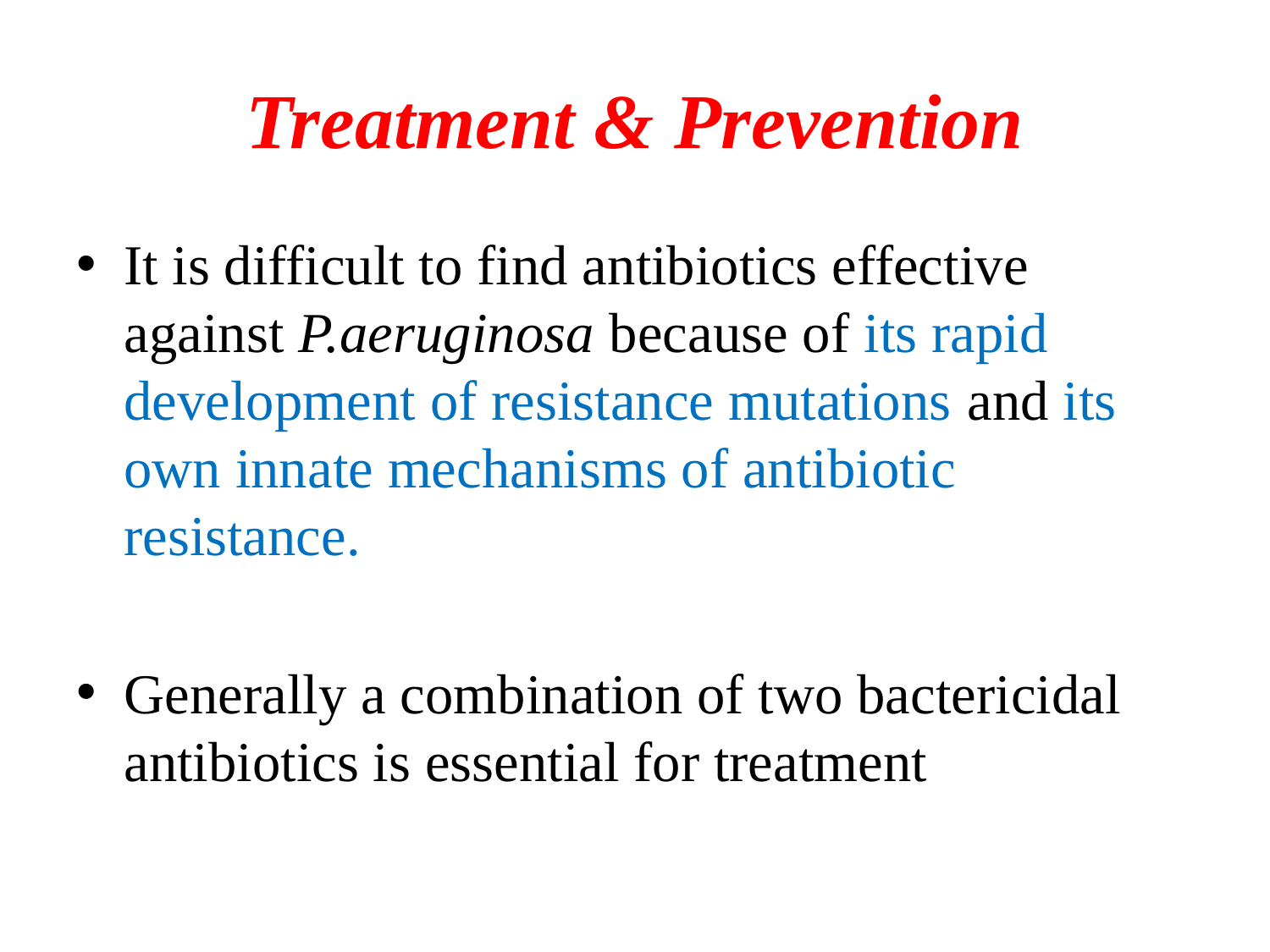

# Treatment & Prevention
It is difficult to find antibiotics effective against P.aeruginosa because of its rapid development of resistance mutations and its own innate mechanisms of antibiotic resistance.

Generally a combination of two bactericidal antibiotics is essential for treatment